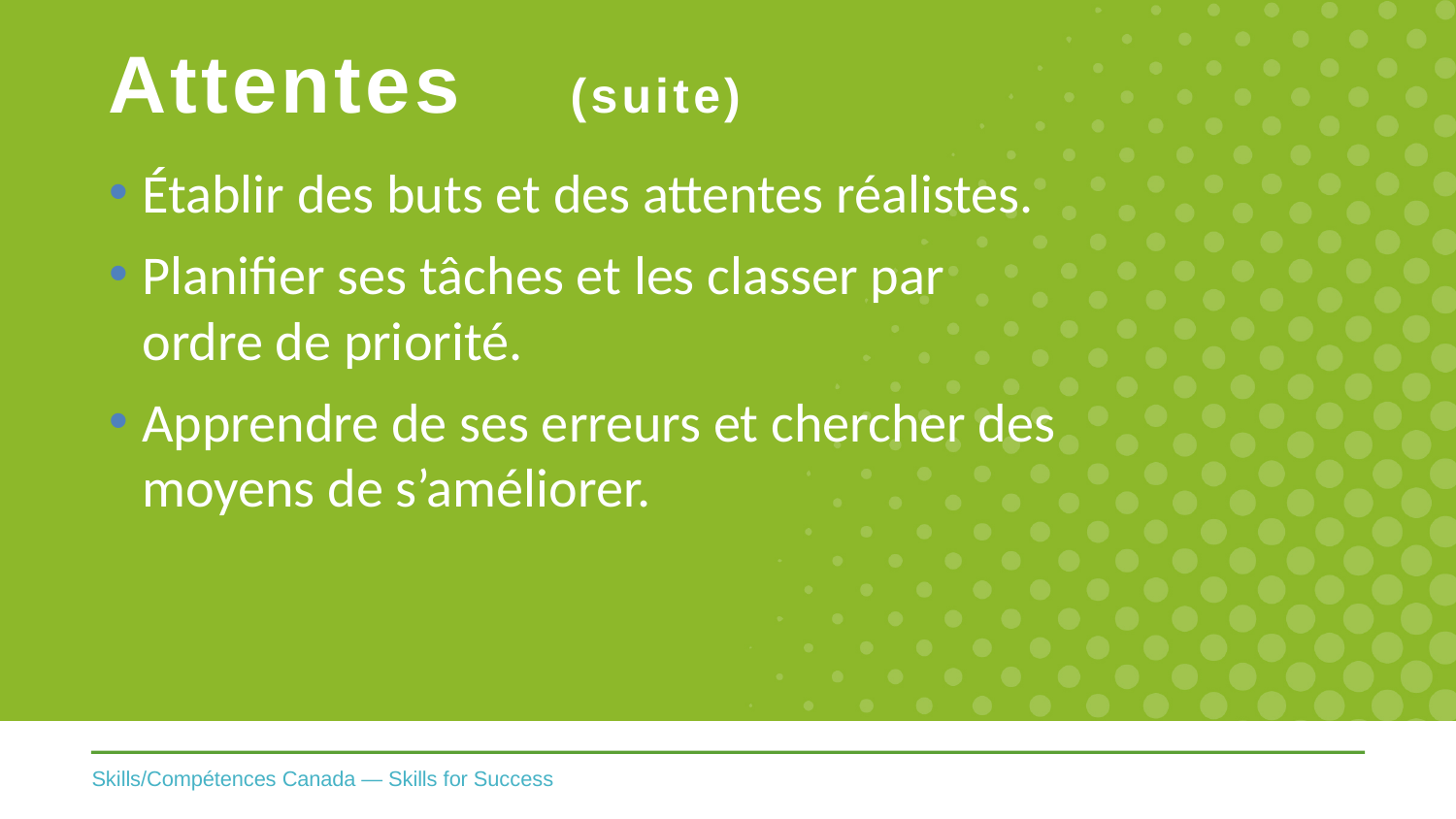

# Attentes    (suite)
Établir des buts et des attentes réalistes.
Planifier ses tâches et les classer par ordre de priorité.
Apprendre de ses erreurs et chercher des moyens de s’améliorer.